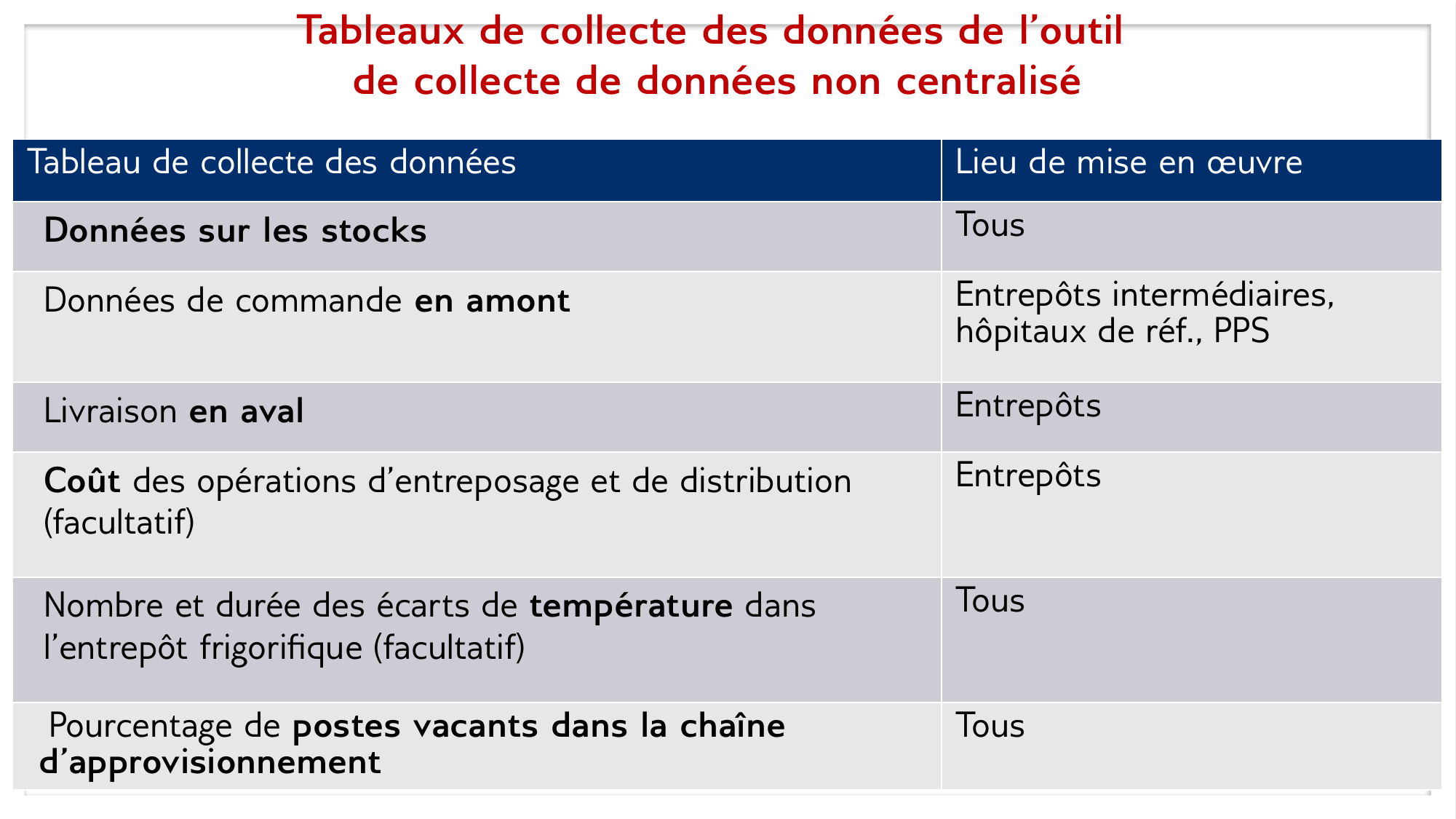

# Tableaux de collecte des données de l’outil de collecte de données non centralisé
| Tableau de collecte des données | Lieu de mise en œuvre |
| --- | --- |
| Données sur les stocks | Tous |
| Données de commande en amont | Entrepôts intermédiaires, hôpitaux de réf., PPS |
| Livraison en aval | Entrepôts |
| Coût des opérations d’entreposage et de distribution (facultatif) | Entrepôts |
| Nombre et durée des écarts de température dans l’entrepôt frigorifique (facultatif) | Tous |
| Pourcentage de postes vacants dans la chaîne d’approvisionnement | Tous |

5